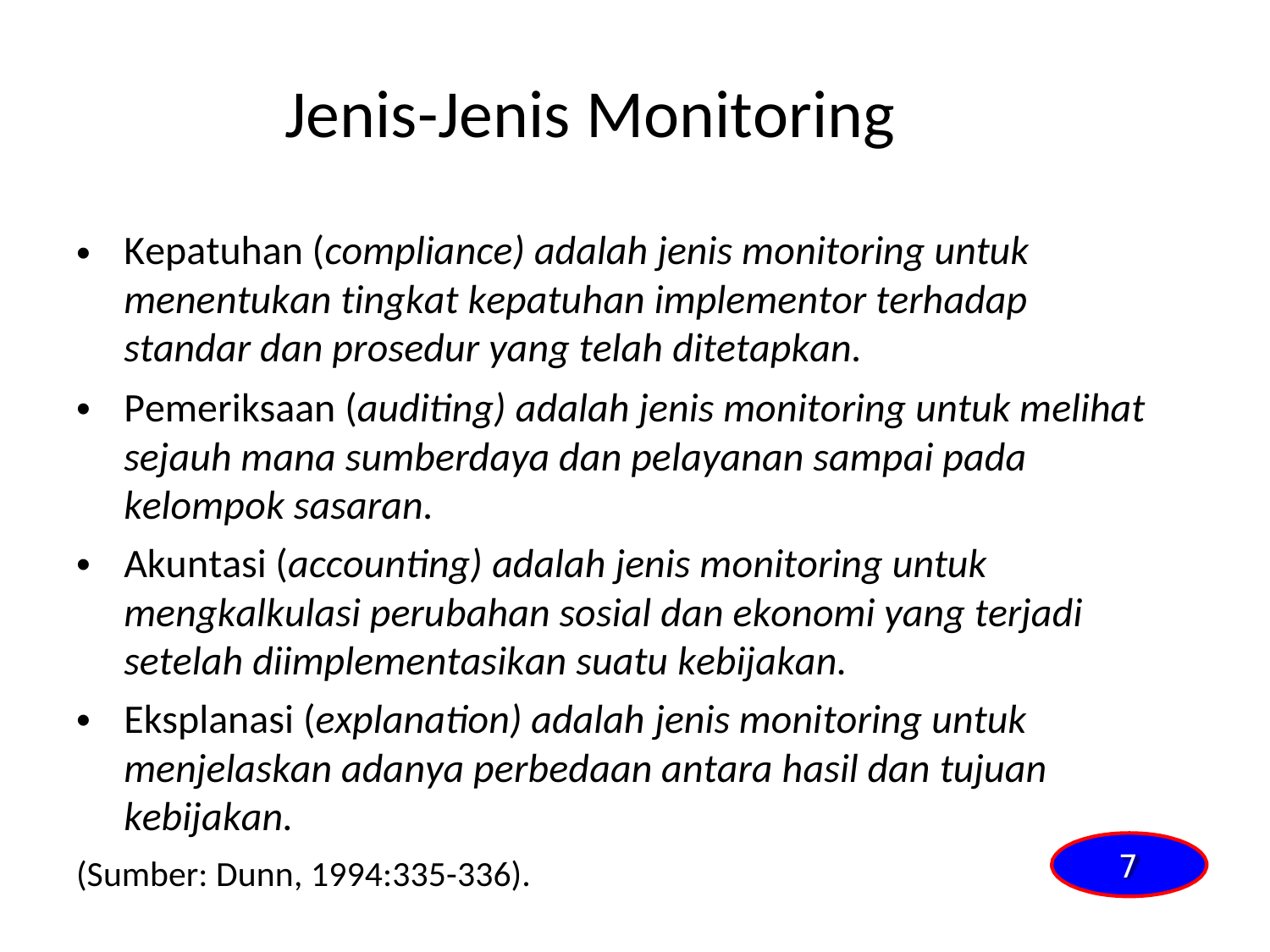

Jenis-Jenis Monitoring
Kepatuhan (compliance) adalah jenis monitoring untuk menentukan tingkat kepatuhan implementor terhadap standar dan prosedur yang telah ditetapkan.
Pemeriksaan (auditing) adalah jenis monitoring untuk melihat sejauh mana sumberdaya dan pelayanan sampai pada kelompok sasaran.
Akuntasi (accounting) adalah jenis monitoring untuk mengkalkulasi perubahan sosial dan ekonomi yang terjadi setelah diimplementasikan suatu kebijakan.
Eksplanasi (explanation) adalah jenis monitoring untuk menjelaskan adanya perbedaan antara hasil dan tujuan kebijakan.
•
•
•
•

7
(Sumber: Dunn, 1994:335-336).